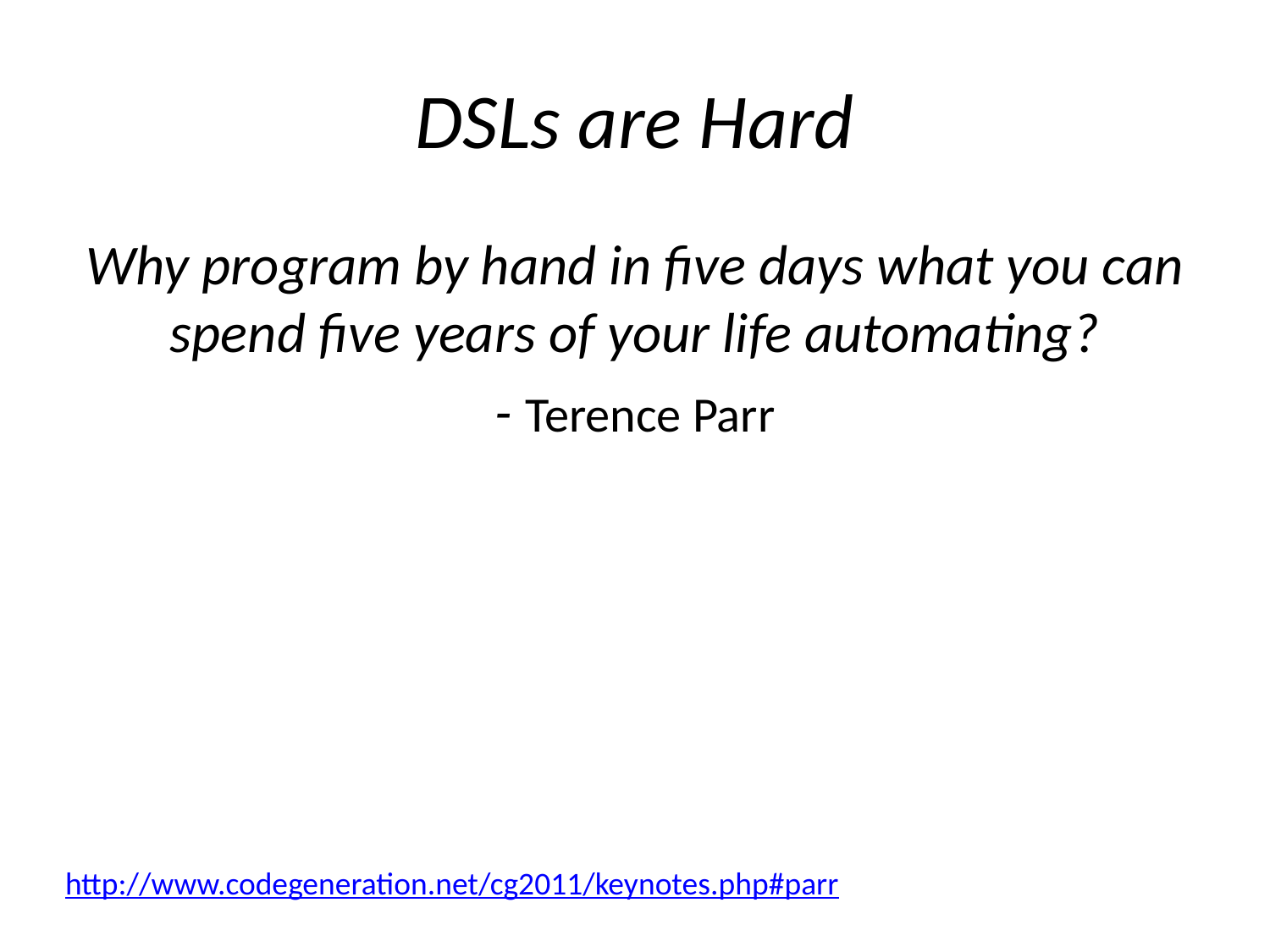

# DSLs are Hard
Why program by hand in five days what you can spend five years of your life automating?
- Terence Parr
http://www.codegeneration.net/cg2011/keynotes.php#parr